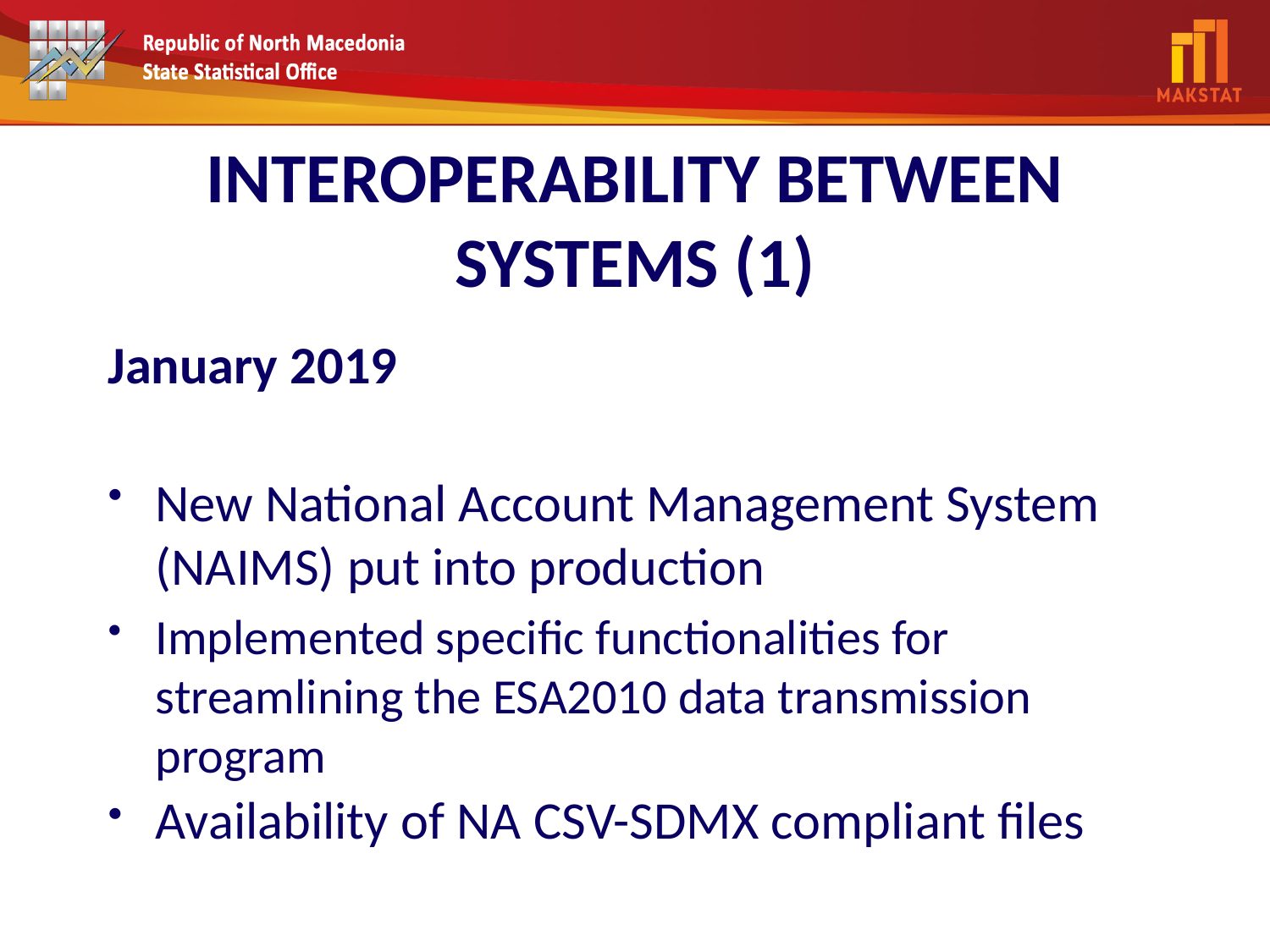

# INTEROPERABILITY BETWEEN SYSTEMS (1)
January 2019

New National Account Management System (NAIMS) put into production
Implemented specific functionalities for streamlining the ESA2010 data transmission program
Availability of NA CSV-SDMX compliant files